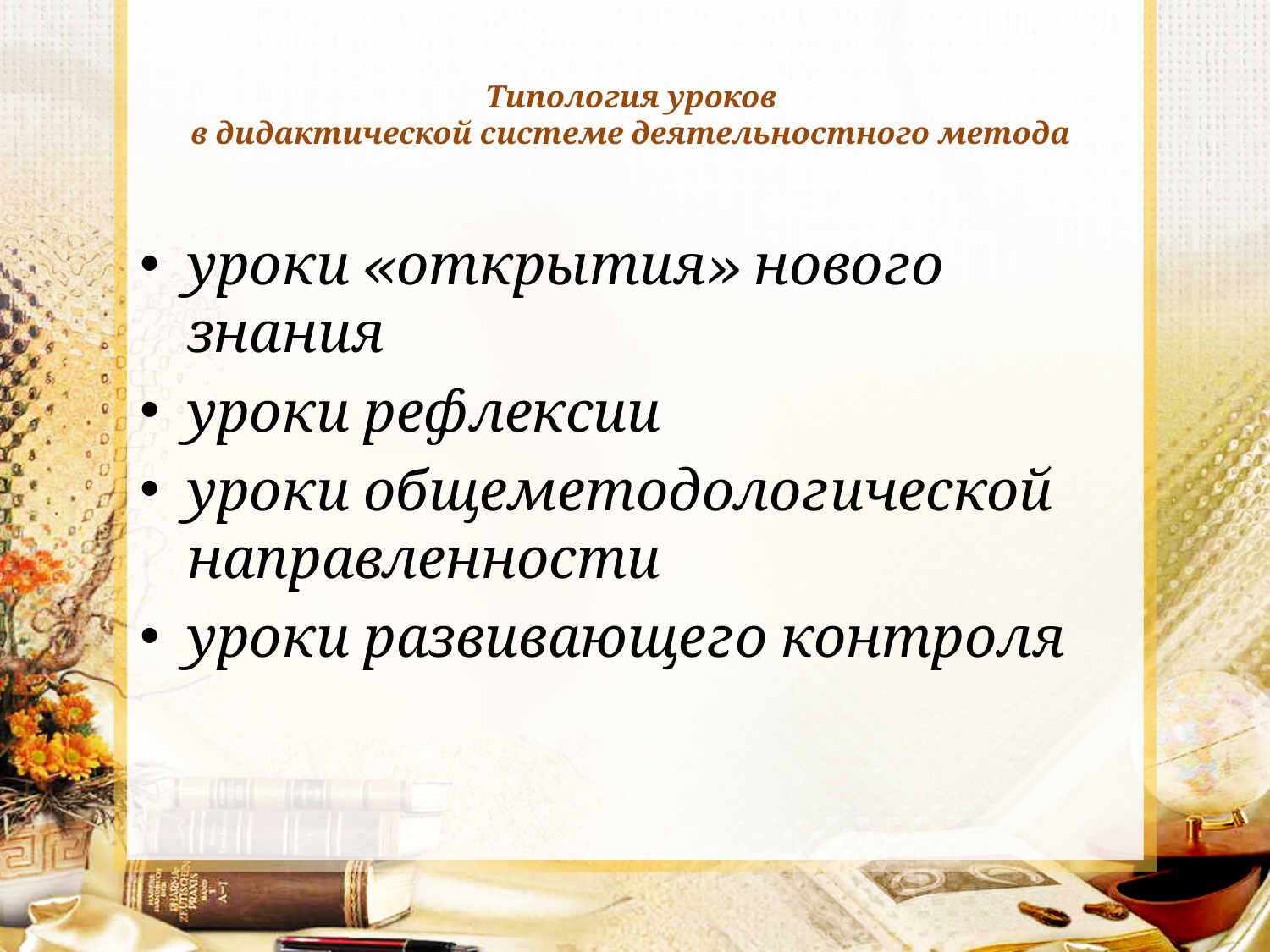

# Типология уроков в дидактической системе деятельностного метода
уроки «открытия» нового знания
уроки рефлексии
уроки общеметодологической направленности
уроки развивающего контроля